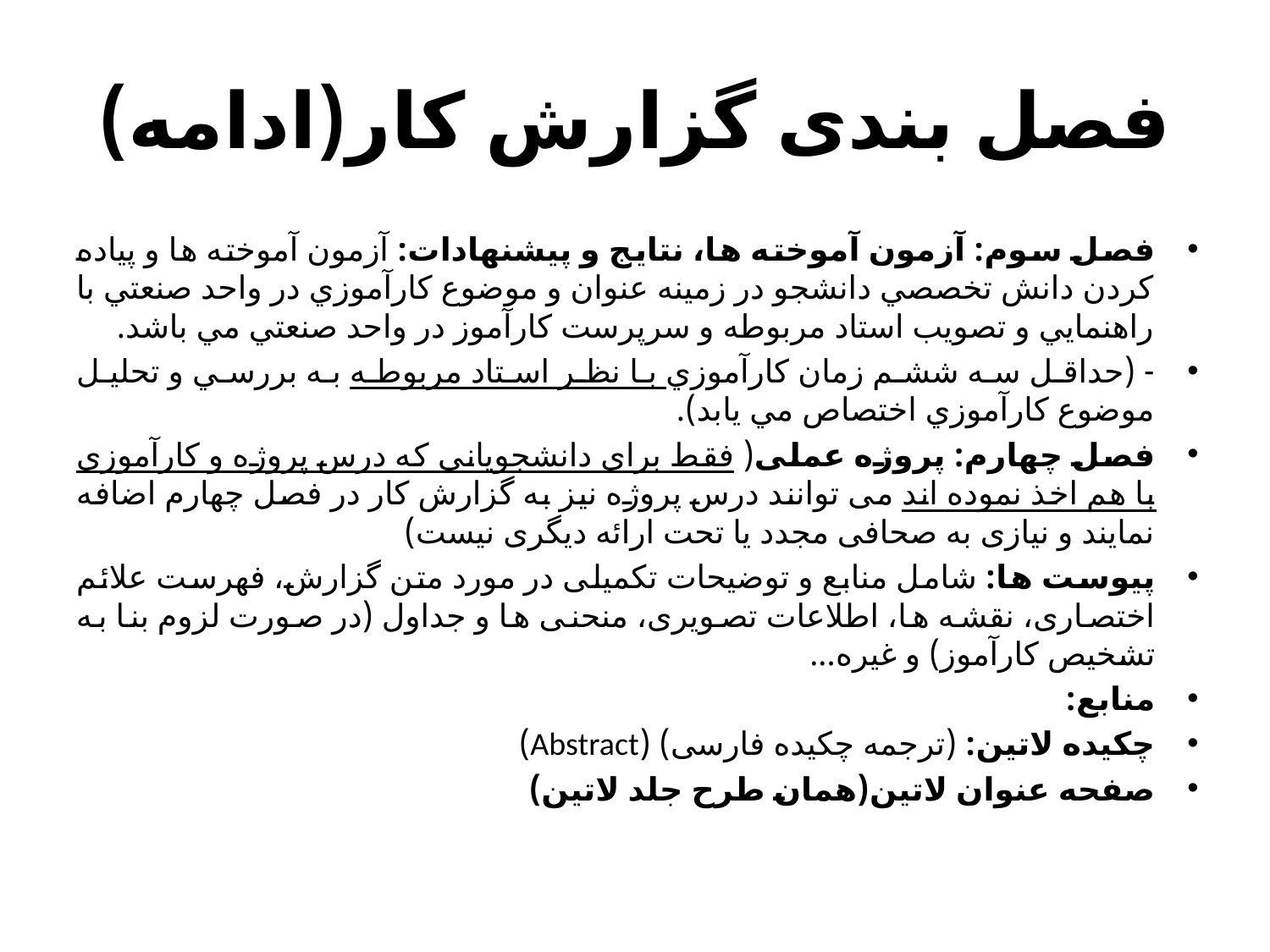

# فصل بندی گزارش کار(ادامه)
فصل سوم: آزمون آموخته ها، نتایج و پیشنهادات: آزمون آموخته ها و پياده كردن دانش تخصصي دانشجو در زمينه عنوان و موضوع كارآموزي در واحد صنعتي با راهنمايي و تصويب استاد مربوطه و سرپرست كارآموز در واحد صنعتي مي باشد.
	- (حداقل سه ششم زمان كارآموزي با نظر استاد مربوطه به بررسي و تحليل موضوع كارآموزي اختصاص مي يابد).
فصل چهارم: پروژه عملی( فقط برای دانشجویانی که درس پروژه و کارآموزی با هم اخذ نموده اند می توانند درس پروژه نیز به گزارش کار در فصل چهارم اضافه نمایند و نیازی به صحافی مجدد یا تحت ارائه دیگری نیست)
پیوست ها: شامل منابع و توضیحات تکمیلی در مورد متن گزارش، فهرست علائم اختصاری، نقشه ها، اطلاعات تصویری، منحنی ها و جداول (در صورت لزوم بنا به تشخیص کارآموز) و غیره...
منابع:
چکیده لاتین: (ترجمه چکیده فارسی) (Abstract)
صفحه عنوان لاتین(همان طرح جلد لاتین)